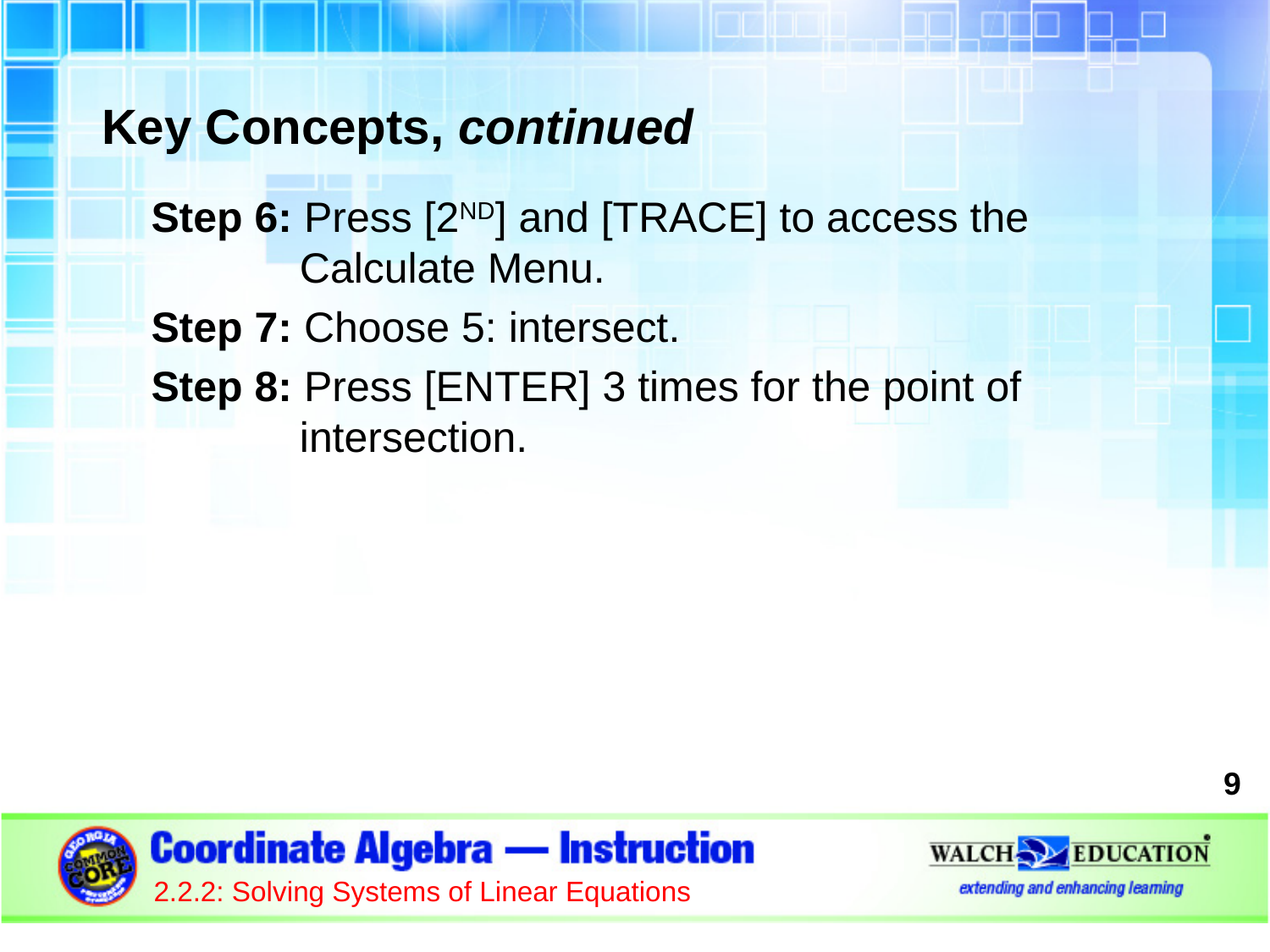

Key Concepts, continued

Step 6: Press [2ND] and [TRACE] to access the Calculate Menu.
Step 7: Choose 5: intersect.
Step 8: Press [ENTER] 3 times for the point of intersection.

9
2.2.2: Solving Systems of Linear Equations